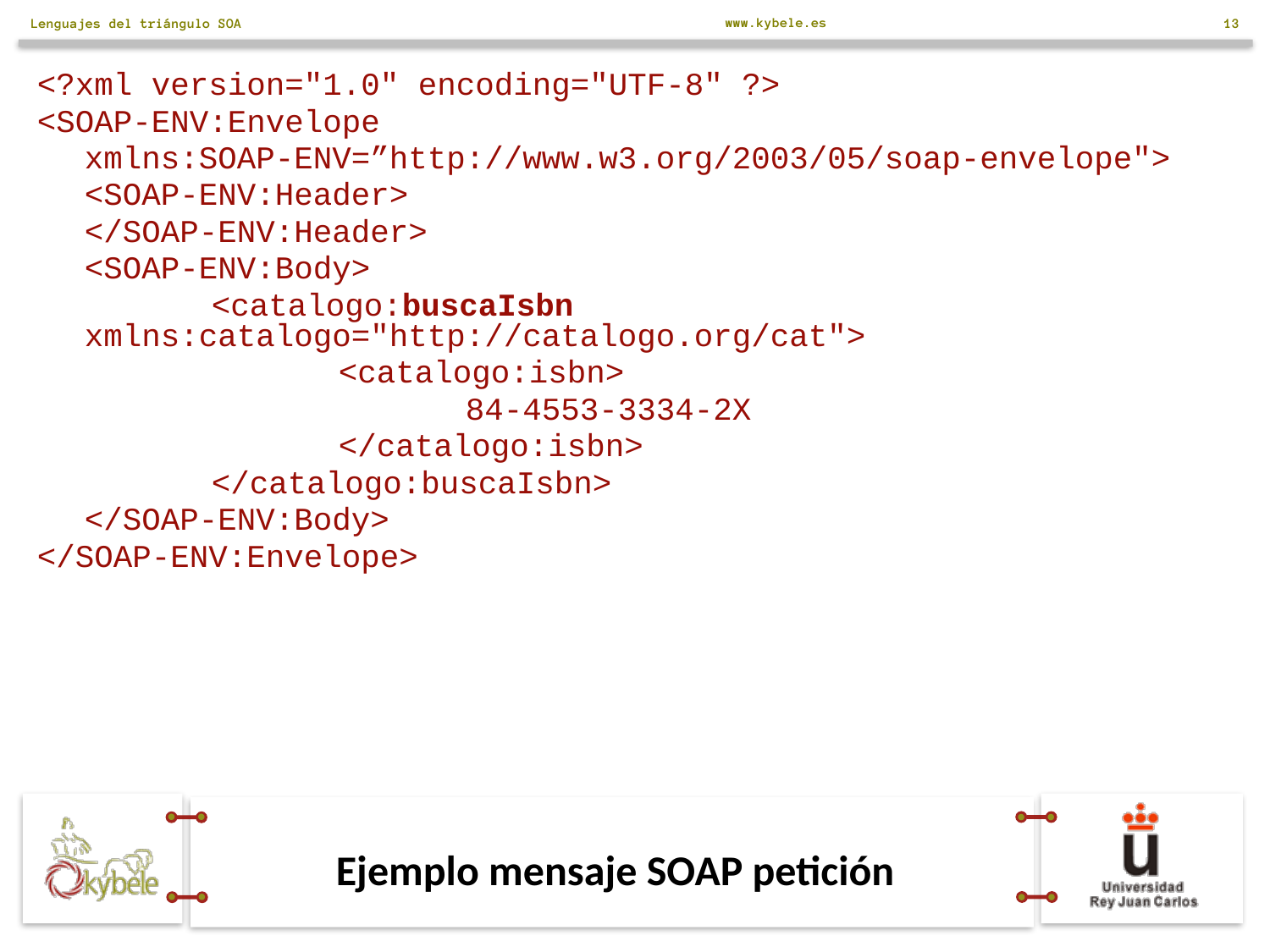

Lenguajes del triángulo SOA
13
<?xml version="1.0" encoding="UTF-8" ?>
<SOAP-ENV:Envelope
	xmlns:SOAP-ENV=”http://www.w3.org/2003/05/soap-envelope">
	<SOAP-ENV:Header>
	</SOAP-ENV:Header>
	<SOAP-ENV:Body>
		<catalogo:buscaIsbn xmlns:catalogo="http://catalogo.org/cat">
			<catalogo:isbn>
				84-4553-3334-2X
			</catalogo:isbn>
		</catalogo:buscaIsbn>
	</SOAP-ENV:Body>
</SOAP-ENV:Envelope>
# Ejemplo mensaje SOAP petición